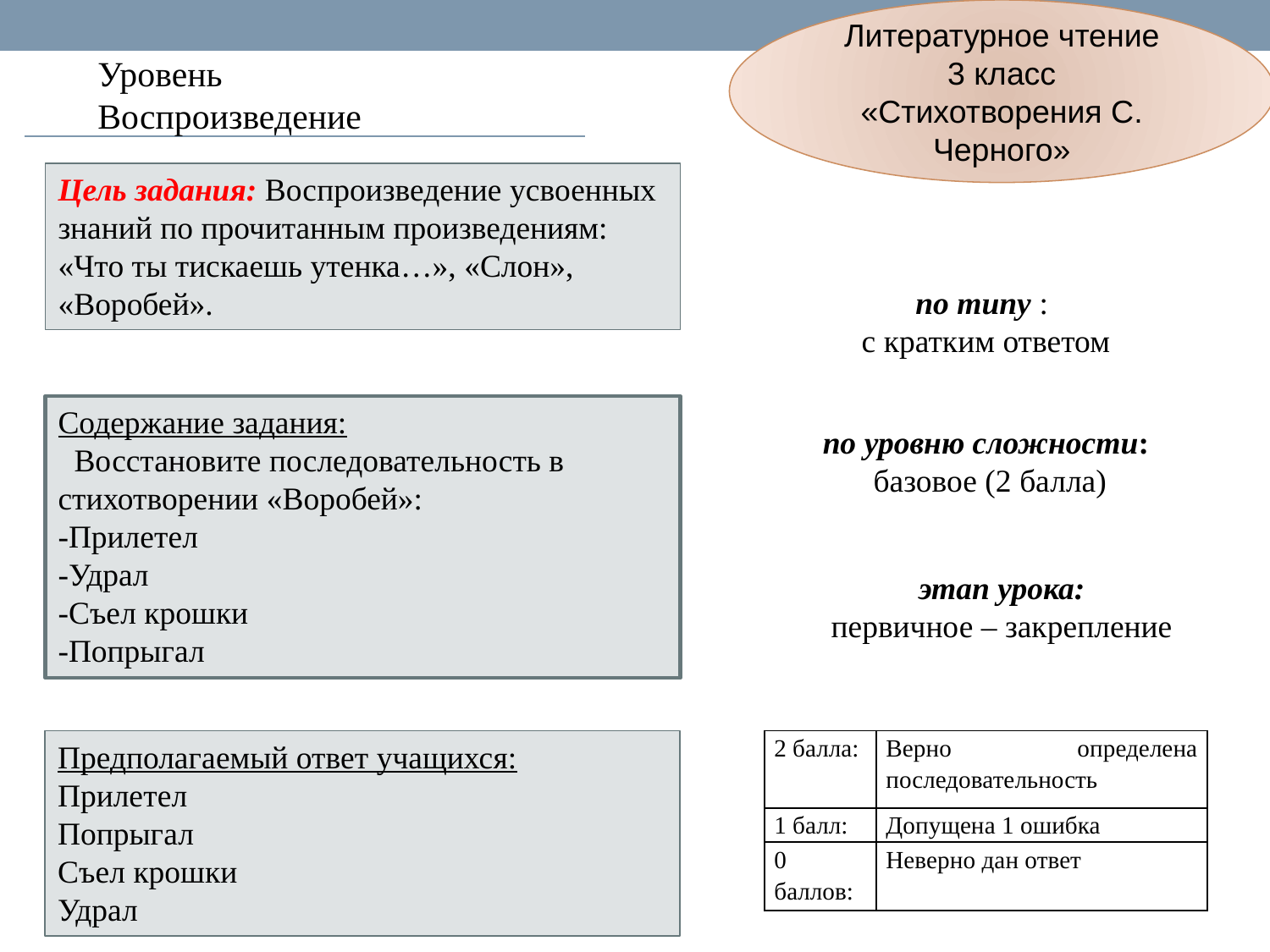

Литературное чтение
3 класс
«Стихотворения С. Черного»
Уровень
Воспроизведение
Цель задания: Воспроизведение усвоенных знаний по прочитанным произведениям: «Что ты тискаешь утенка…», «Слон», «Воробей».
по типу :
с кратким ответом
Содержание задания:
  Восстановите последовательность в стихотворении «Воробей»:
-Прилетел
-Удрал
-Съел крошки
-Попрыгал
по уровню сложности:
 базовое (2 балла)
этап урока:
первичное – закрепление
Предполагаемый ответ учащихся:
Прилетел
Попрыгал
Съел крошки
Удрал
| 2 балла: | Верно определена последовательность |
| --- | --- |
| 1 балл: | Допущена 1 ошибка |
| 0 баллов: | Неверно дан ответ |